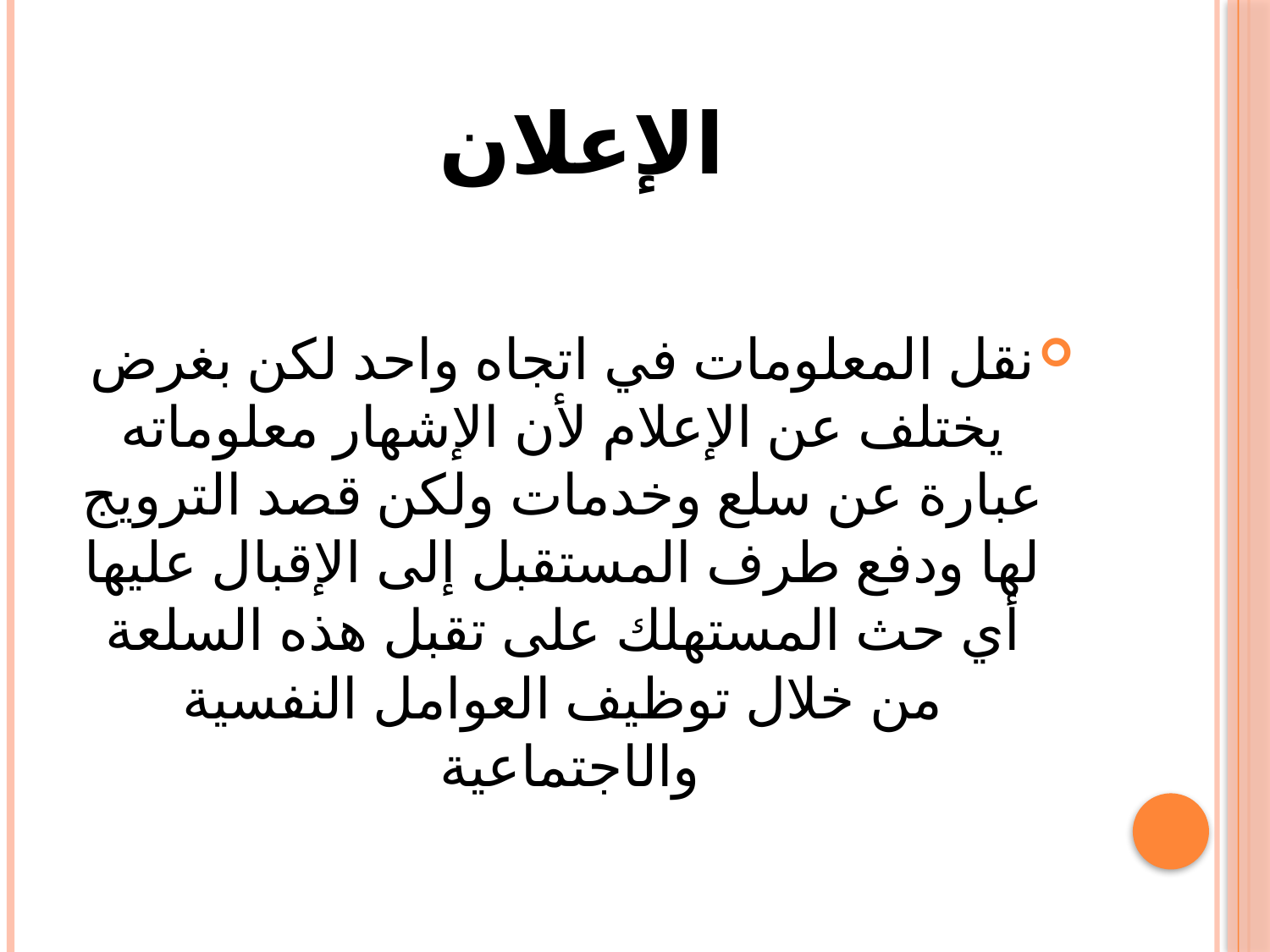

# الإعلان
نقل المعلومات في اتجاه واحد لكن بغرض يختلف عن الإعلام لأن الإشهار معلوماته عبارة عن سلع وخدمات ولكن قصد الترويج لها ودفع طرف المستقبل إلى الإقبال عليها أي حث المستهلك على تقبل هذه السلعة من خلال توظيف العوامل النفسية والاجتماعية